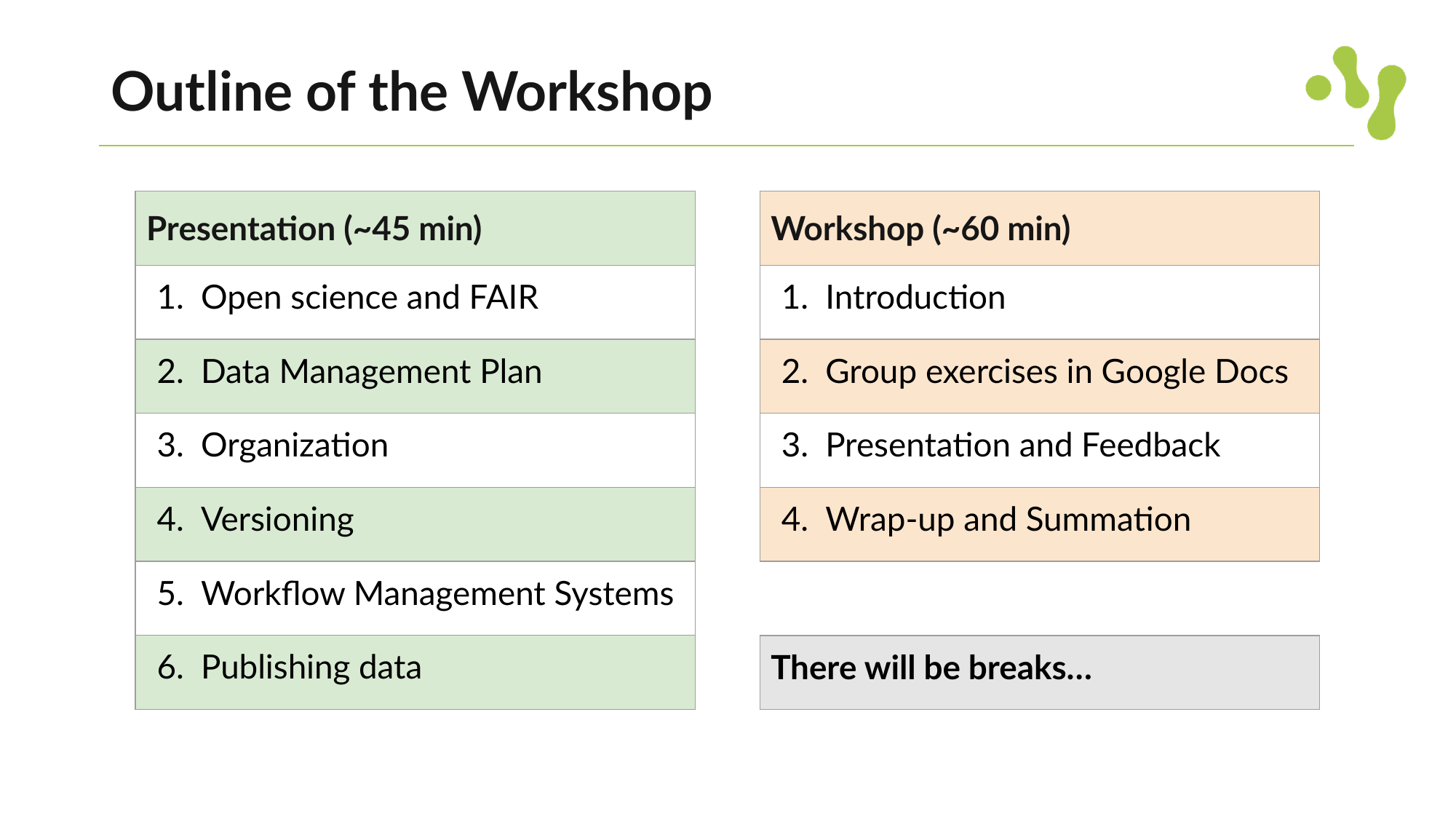

# Outline of the Workshop
| Presentation (~45 min) |
| --- |
| Open science and FAIR |
| Data Management Plan |
| Organization |
| Versioning |
| Workflow Management Systems |
| Publishing data |
| Workshop (~60 min) |
| --- |
| Introduction |
| Group exercises in Google Docs |
| Presentation and Feedback |
| Wrap-up and Summation |
| There will be breaks… |
| --- |